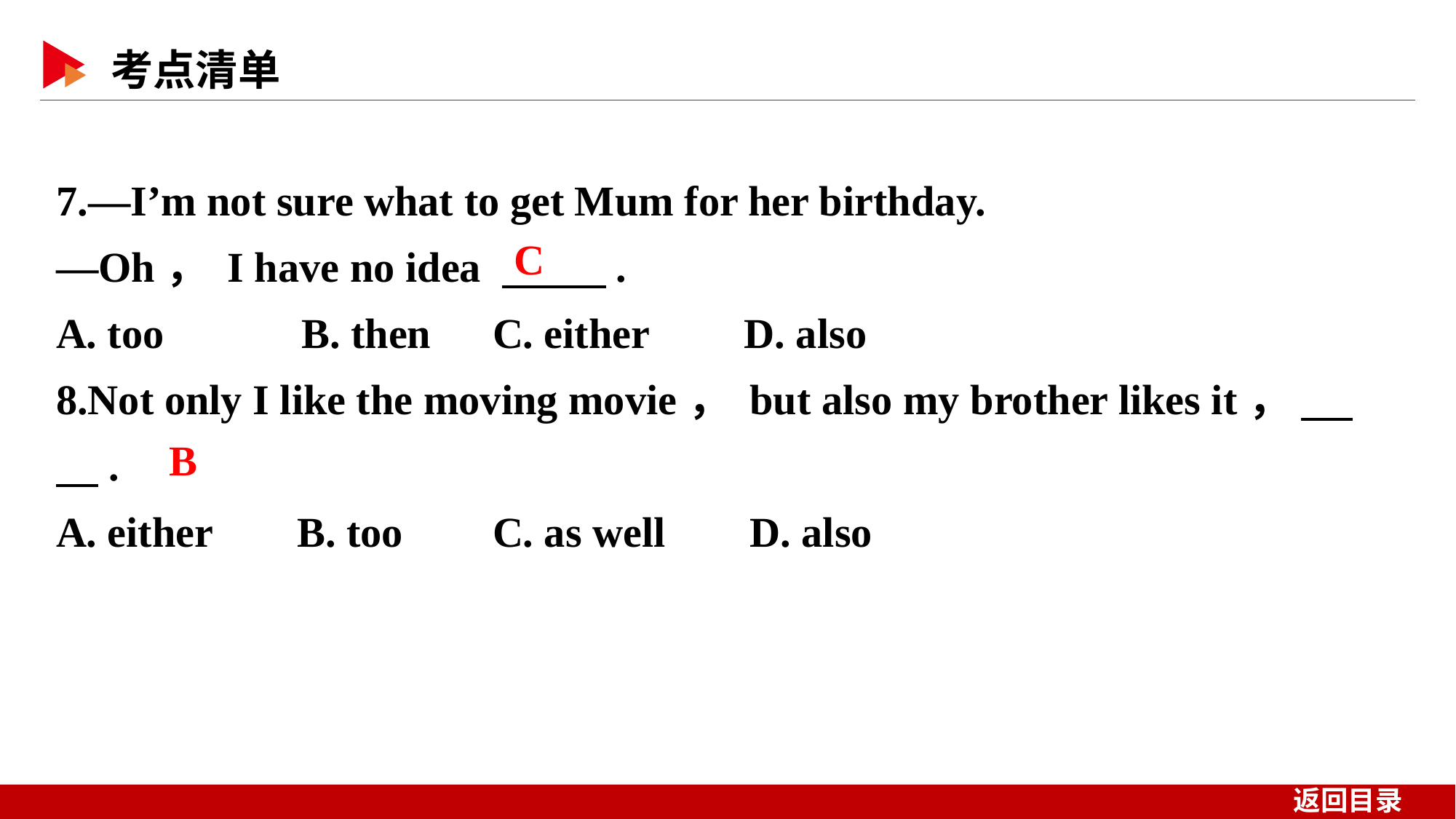

7.—I’m not sure what to get Mum for her birthday.
—Oh， I have no idea 　  　.
A. too             B. then	C. either         D. also
8.Not only I like the moving movie， but also my brother likes it， 　  　.
A. either        B. too	C. as well        D. also
C
B